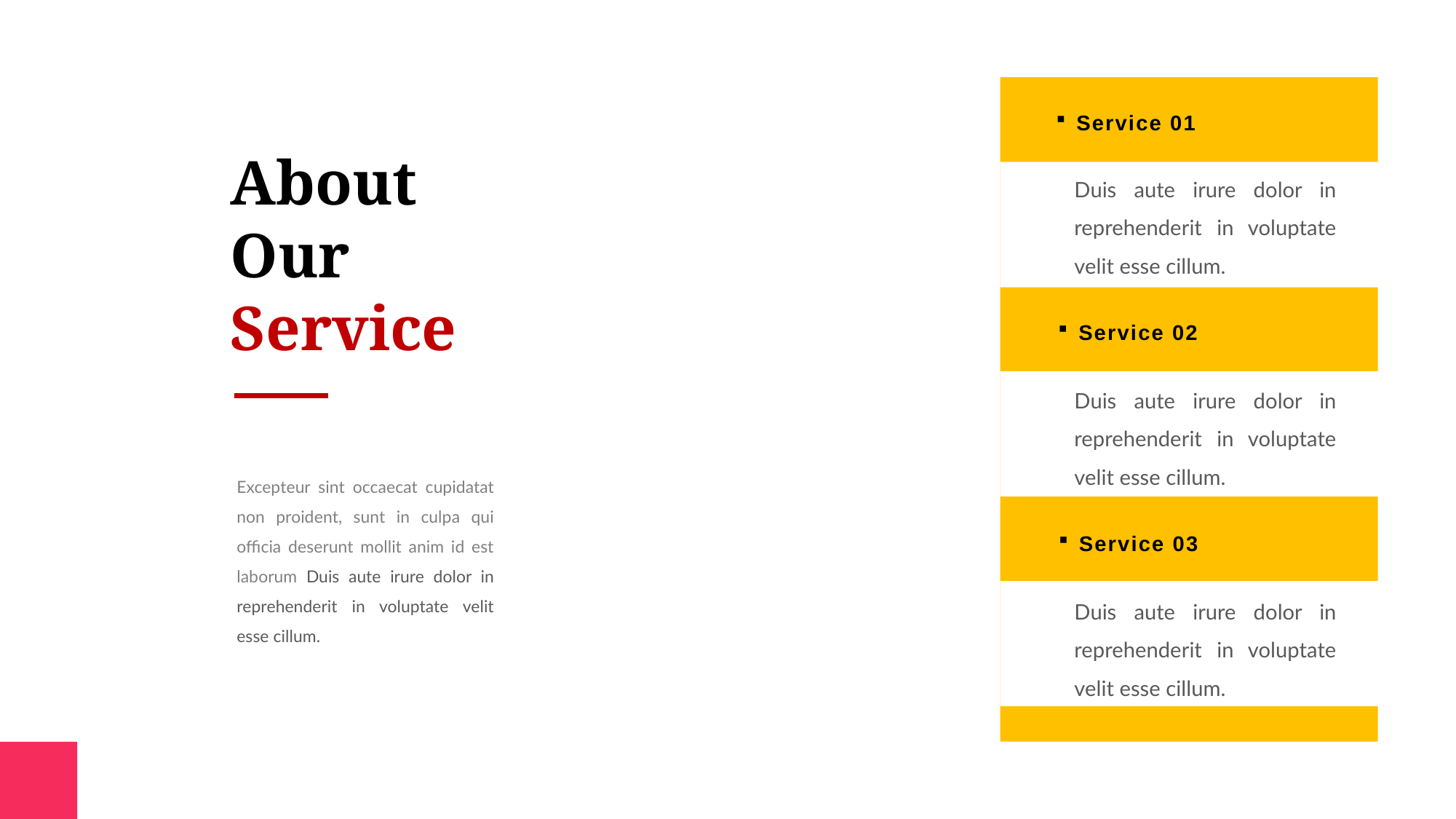

Service 01
About
Our
Service
Duis aute irure dolor in reprehenderit in voluptate velit esse cillum.
Service 02
Duis aute irure dolor in reprehenderit in voluptate velit esse cillum.
Excepteur sint occaecat cupidatat non proident, sunt in culpa qui officia deserunt mollit anim id est laborum Duis aute irure dolor in reprehenderit in voluptate velit esse cillum.

Service 03
Duis aute irure dolor in reprehenderit in voluptate velit esse cillum.